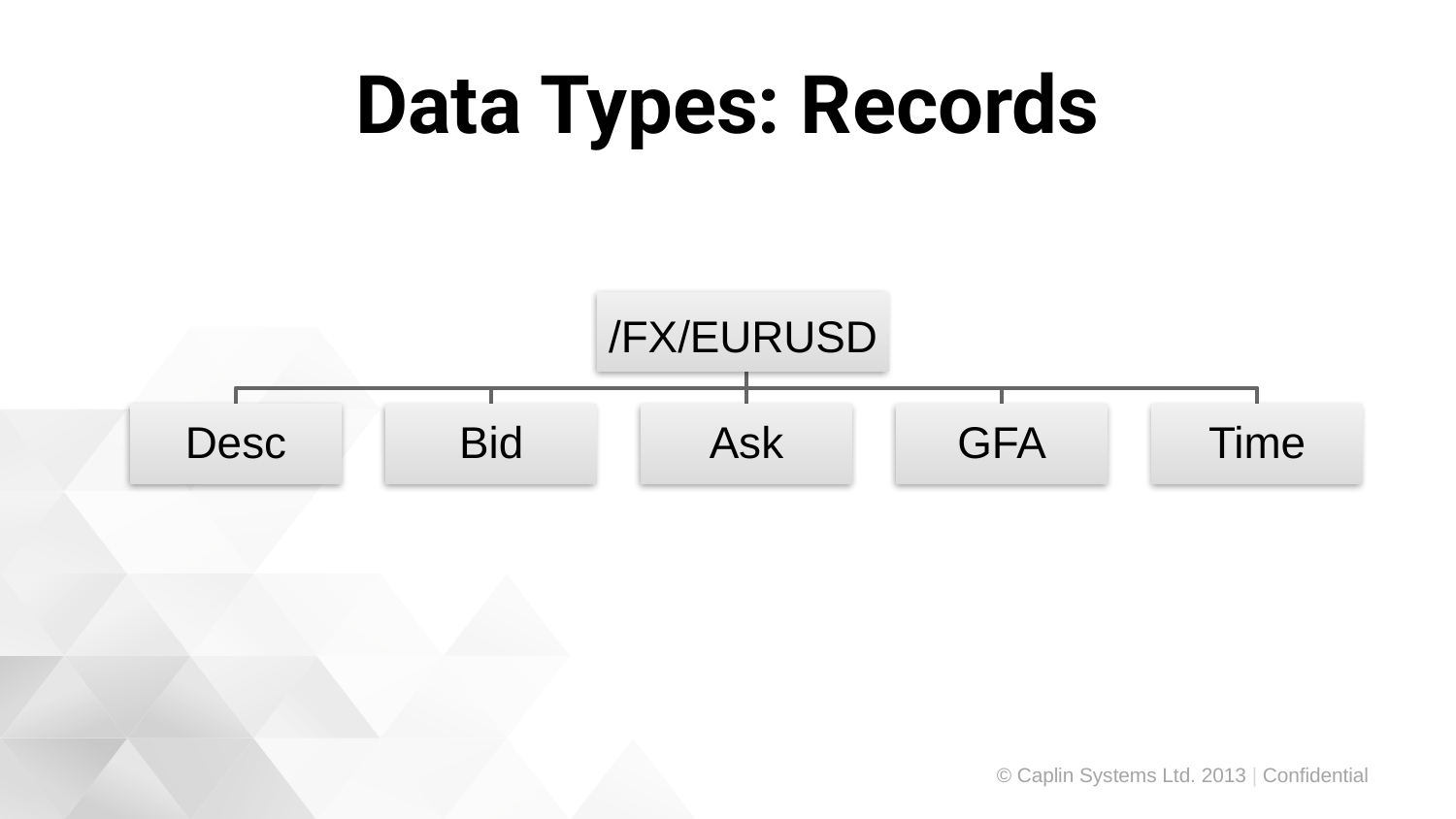

# Data Types: Records

/FX/EURUSD

Desc

Bid

Ask

GFA

Time